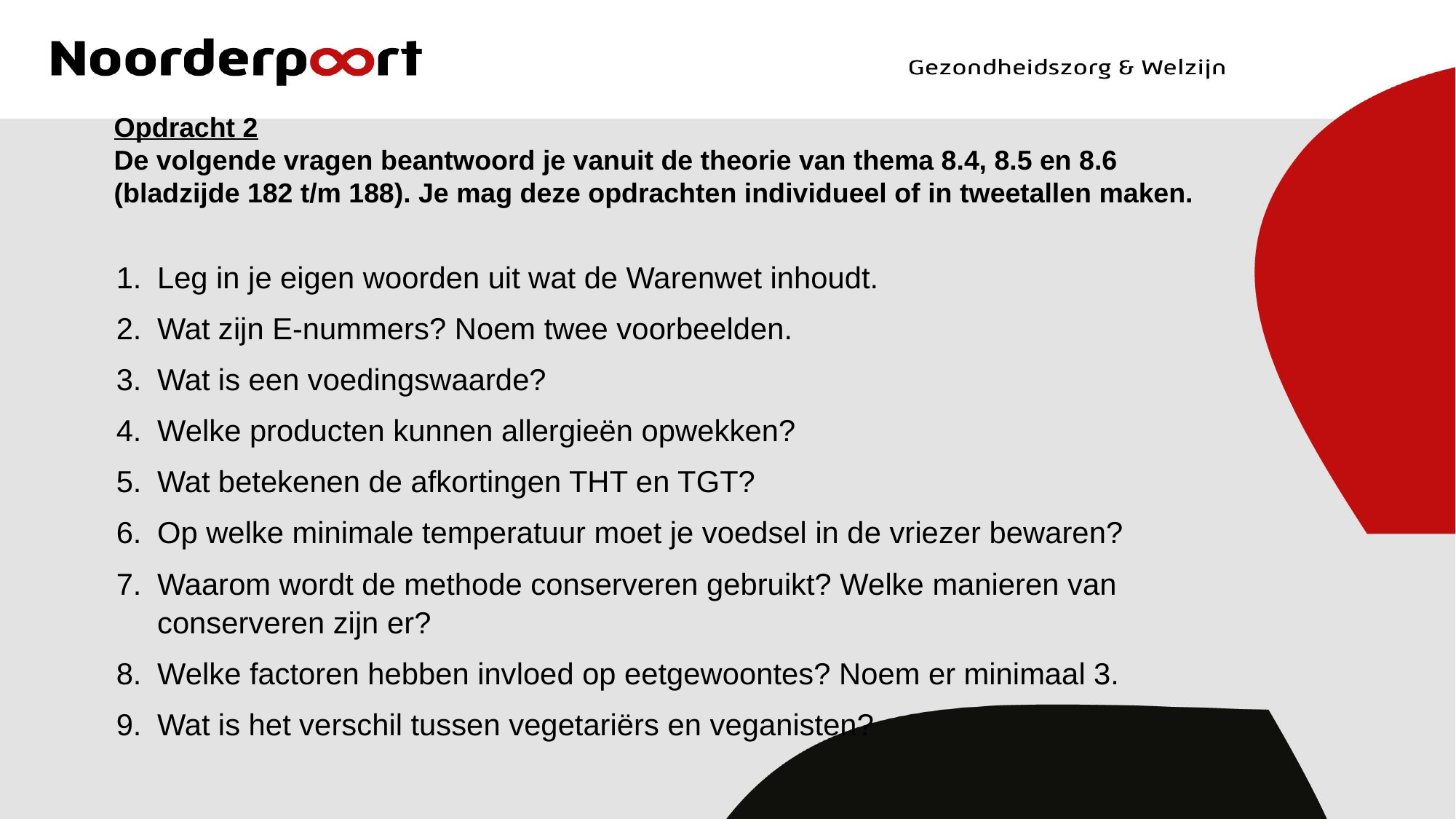

# Opdracht 2 De volgende vragen beantwoord je vanuit de theorie van thema 8.4, 8.5 en 8.6 (bladzijde 182 t/m 188). Je mag deze opdrachten individueel of in tweetallen maken.
Leg in je eigen woorden uit wat de Warenwet inhoudt.
Wat zijn E-nummers? Noem twee voorbeelden.
Wat is een voedingswaarde?
Welke producten kunnen allergieën opwekken?
Wat betekenen de afkortingen THT en TGT?
Op welke minimale temperatuur moet je voedsel in de vriezer bewaren?
Waarom wordt de methode conserveren gebruikt? Welke manieren van conserveren zijn er?
Welke factoren hebben invloed op eetgewoontes? Noem er minimaal 3.
Wat is het verschil tussen vegetariërs en veganisten?